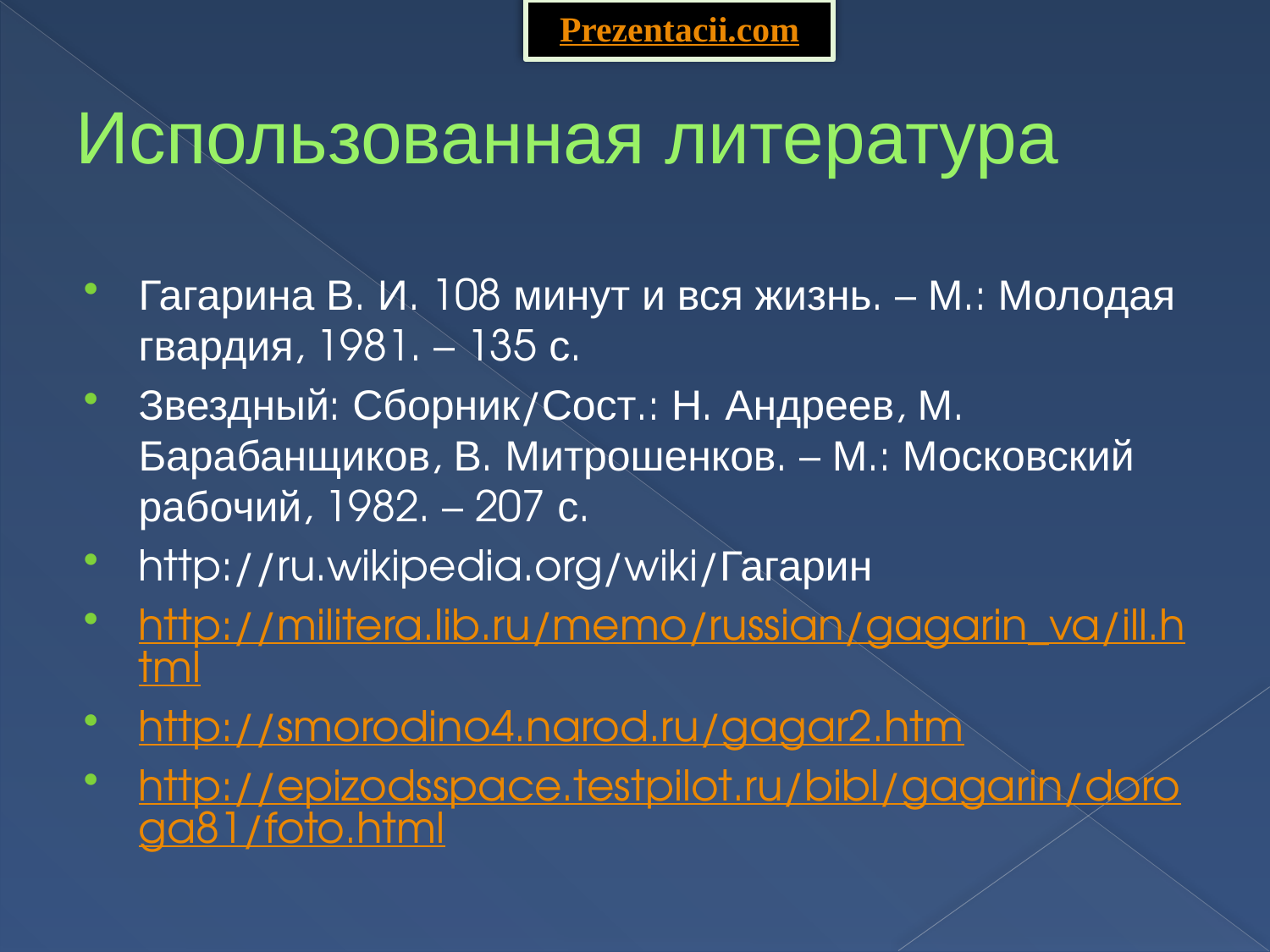

Prezentacii.com
# Использованная литература
Гагарина В. И. 108 минут и вся жизнь. – М.: Молодая гвардия, 1981. – 135 с.
Звездный: Сборник/Сост.: Н. Андреев, М. Барабанщиков, В. Митрошенков. – М.: Московский рабочий, 1982. – 207 с.
http://ru.wikipedia.org/wiki/Гагарин
http://militera.lib.ru/memo/russian/gagarin_va/ill.html
http://smorodino4.narod.ru/gagar2.htm
http://epizodsspace.testpilot.ru/bibl/gagarin/doroga81/foto.html